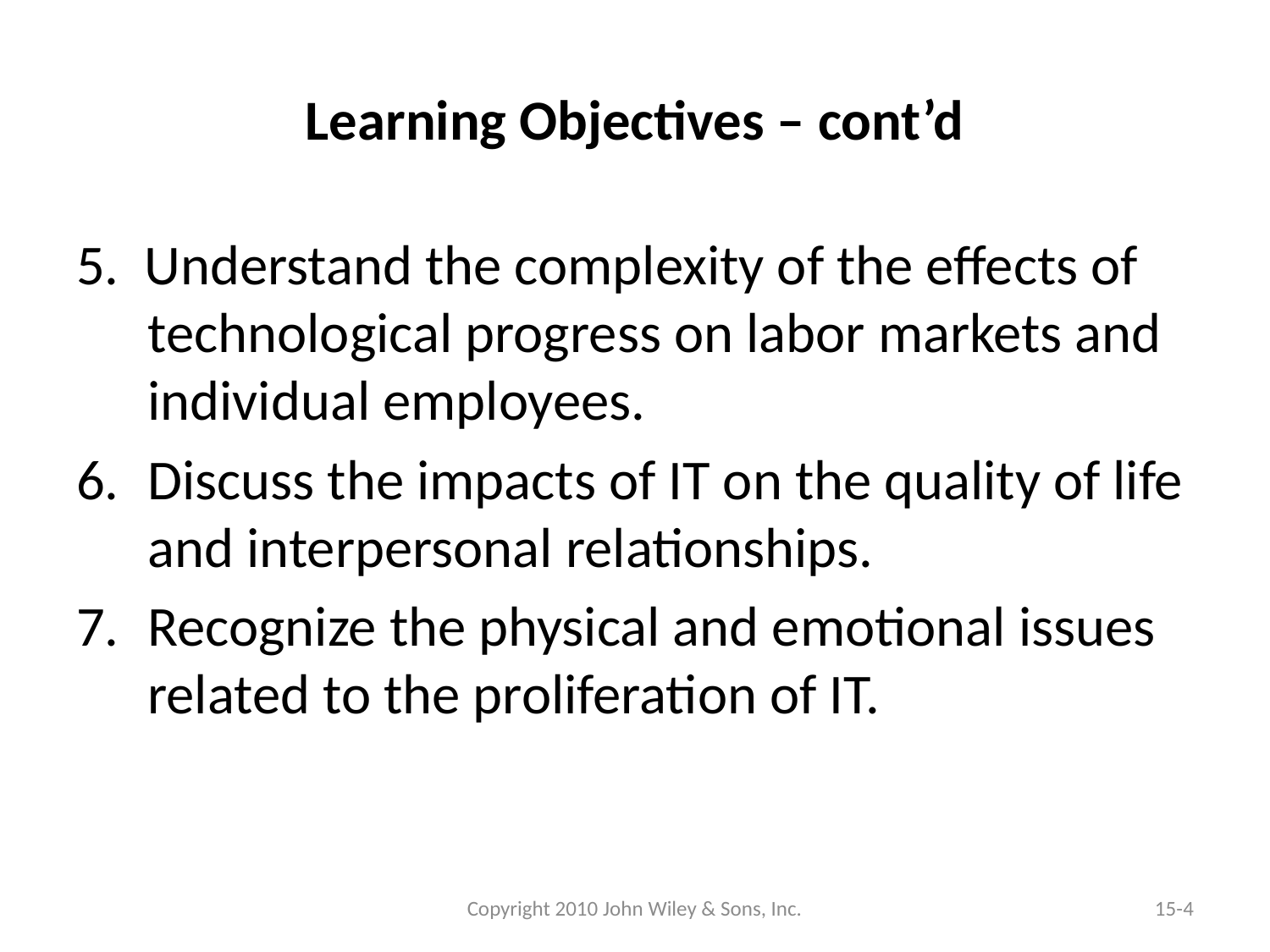

# Learning Objectives – cont’d
5.  Understand the complexity of the effects of technological progress on labor markets and individual employees.
Discuss the impacts of IT on the quality of life and interpersonal relationships.
Recognize the physical and emotional issues related to the proliferation of IT.

Copyright 2010 John Wiley & Sons, Inc.
15-4